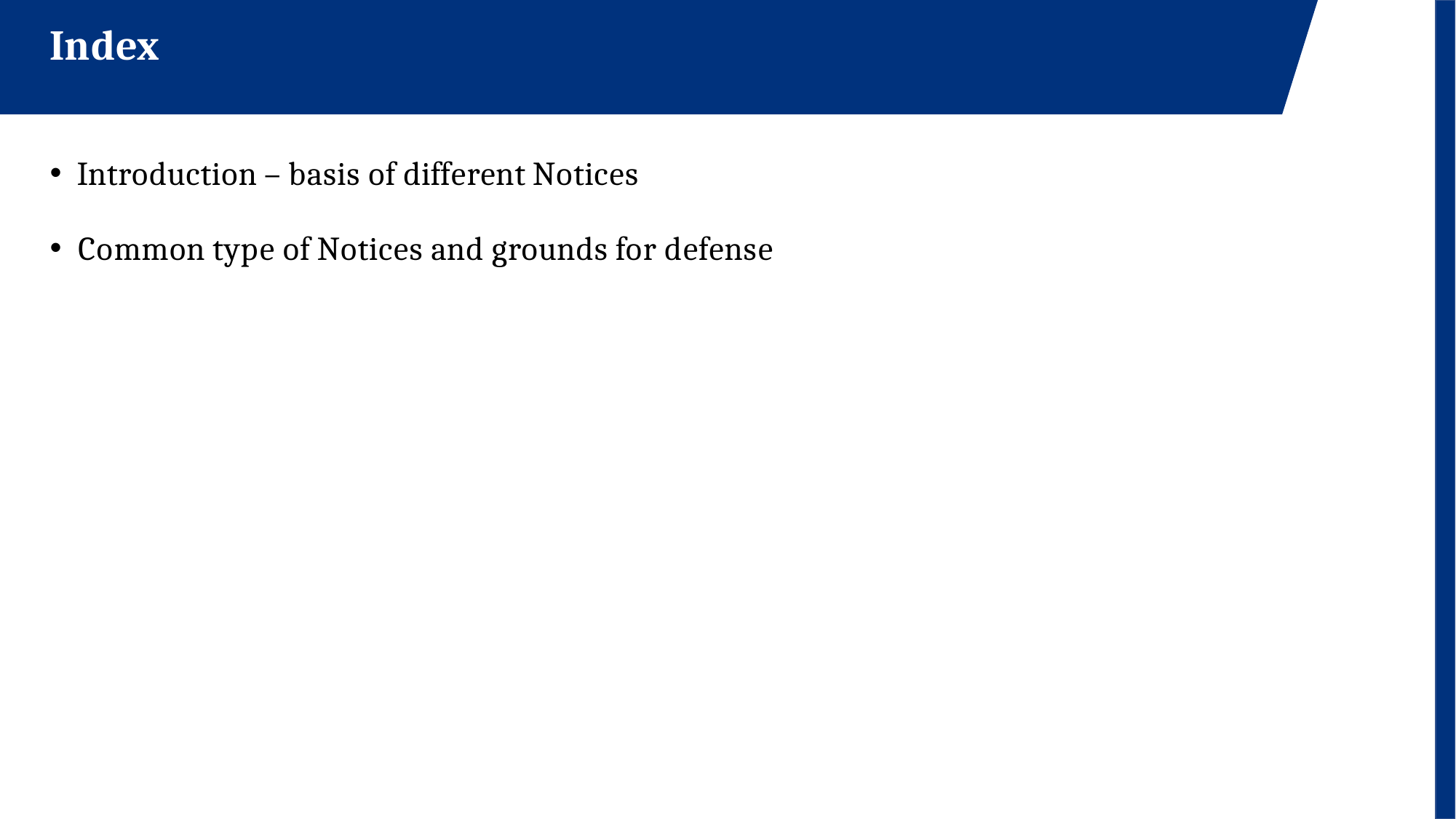

Index
Introduction – basis of different Notices
Common type of Notices and grounds for defense